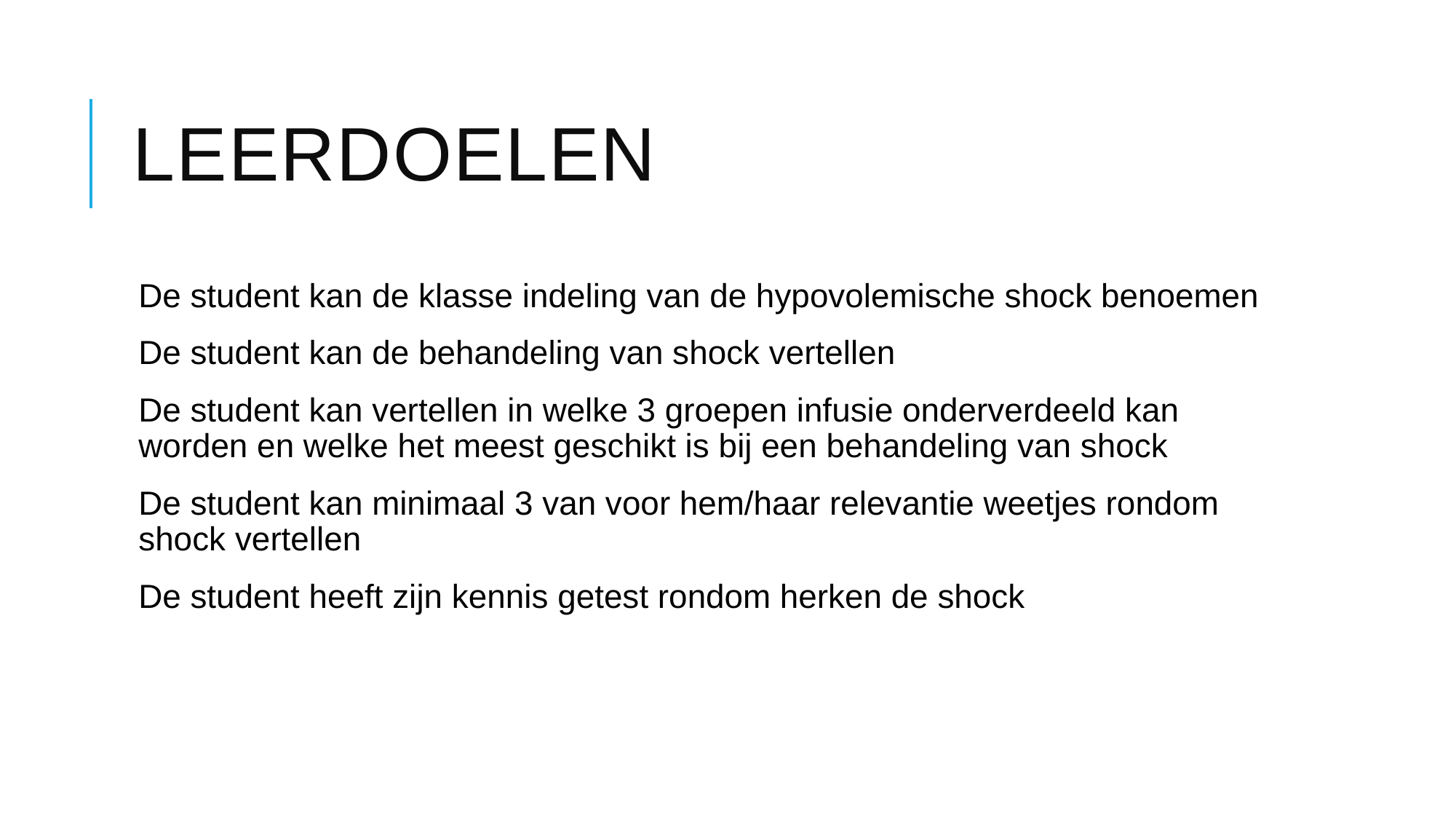

# Leerdoelen
De student kan de klasse indeling van de hypovolemische shock benoemen
De student kan de behandeling van shock vertellen
De student kan vertellen in welke 3 groepen infusie onderverdeeld kan worden en welke het meest geschikt is bij een behandeling van shock
De student kan minimaal 3 van voor hem/haar relevantie weetjes rondom shock vertellen
De student heeft zijn kennis getest rondom herken de shock